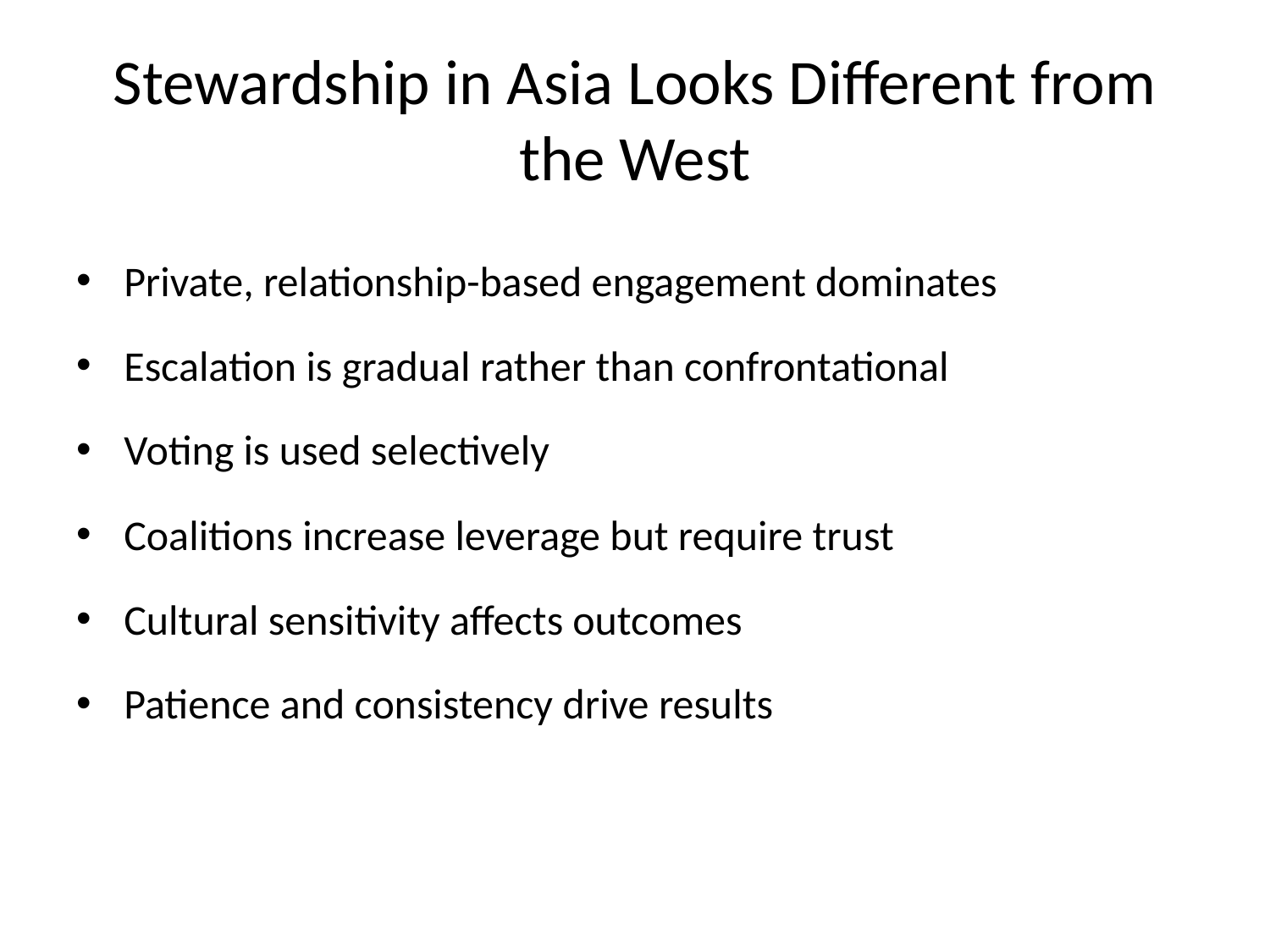

# Stewardship in Asia Looks Different from the West
Private, relationship-based engagement dominates
Escalation is gradual rather than confrontational
Voting is used selectively
Coalitions increase leverage but require trust
Cultural sensitivity affects outcomes
Patience and consistency drive results